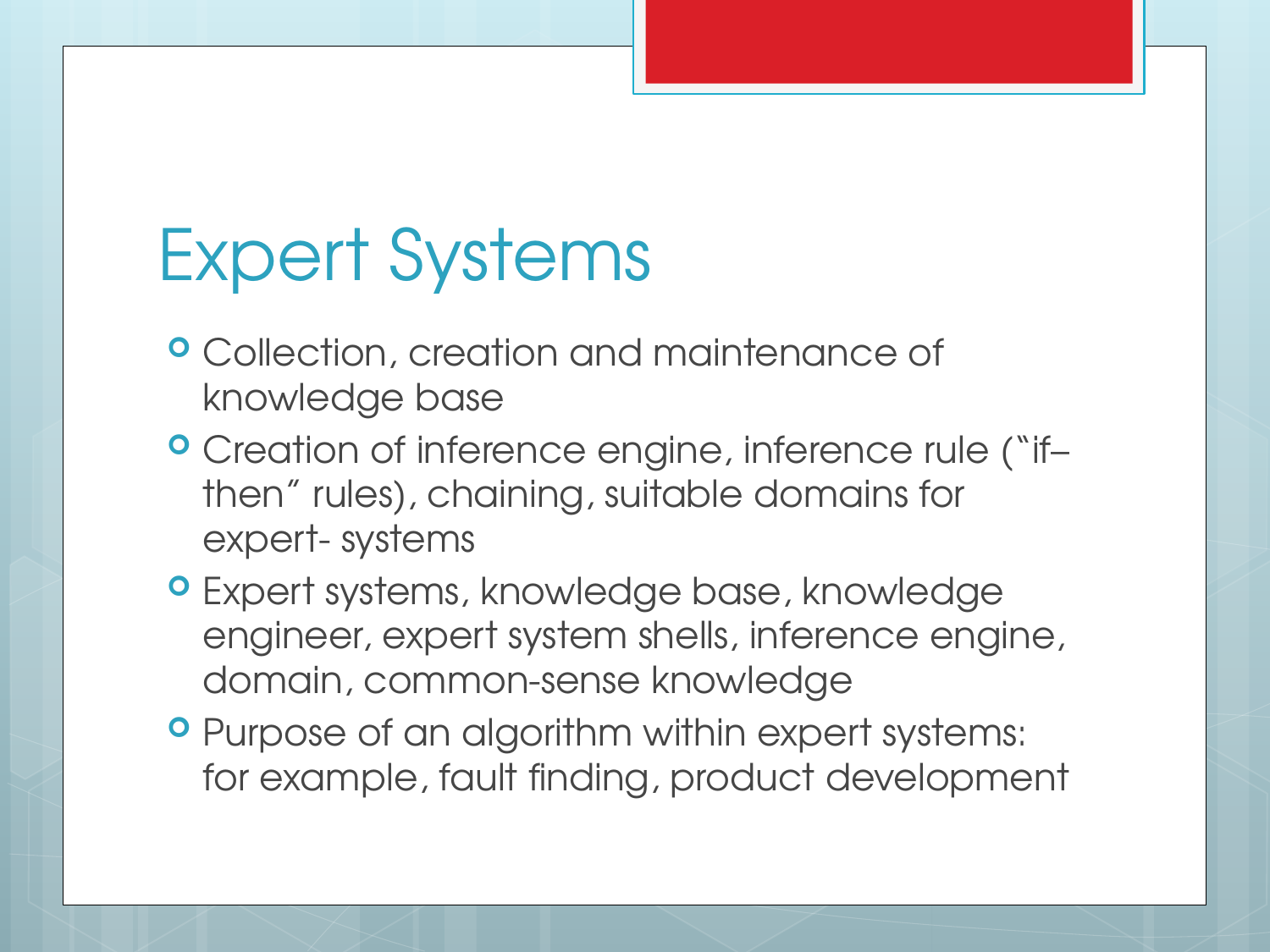

# Expert Systems
Collection, creation and maintenance of knowledge base
Creation of inference engine, inference rule (“if–then” rules), chaining, suitable domains for expert- systems
Expert systems, knowledge base, knowledge engineer, expert system shells, inference engine, domain, common-sense knowledge
Purpose of an algorithm within expert systems: for example, fault finding, product development